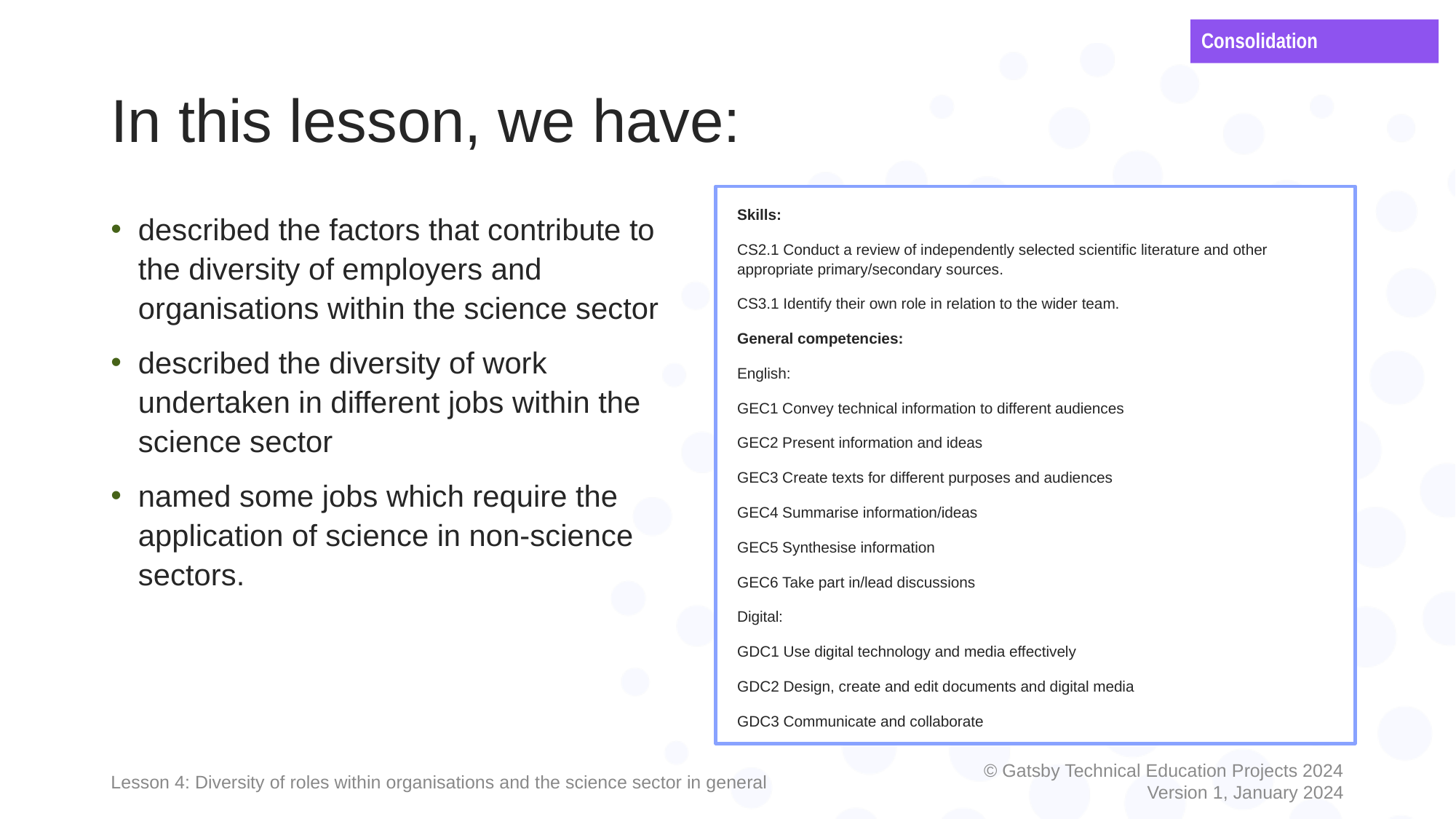

Consolidation
# In this lesson, we have:
Skills:
CS2.1 Conduct a review of independently selected scientific literature and other appropriate primary/secondary sources.
CS3.1 Identify their own role in relation to the wider team.
General competencies:
English:
GEC1 Convey technical information to different audiences
GEC2 Present information and ideas
GEC3 Create texts for different purposes and audiences
GEC4 Summarise information/ideas
GEC5 Synthesise information
GEC6 Take part in/lead discussions
Digital:
GDC1 Use digital technology and media effectively
GDC2 Design, create and edit documents and digital media
GDC3 Communicate and collaborate
described the factors that contribute to the diversity of employers and organisations within the science sector
described the diversity of work undertaken in different jobs within the science sector
named some jobs which require the application of science in non-science sectors.

Lesson 4: Diversity of roles within organisations and the science sector in general